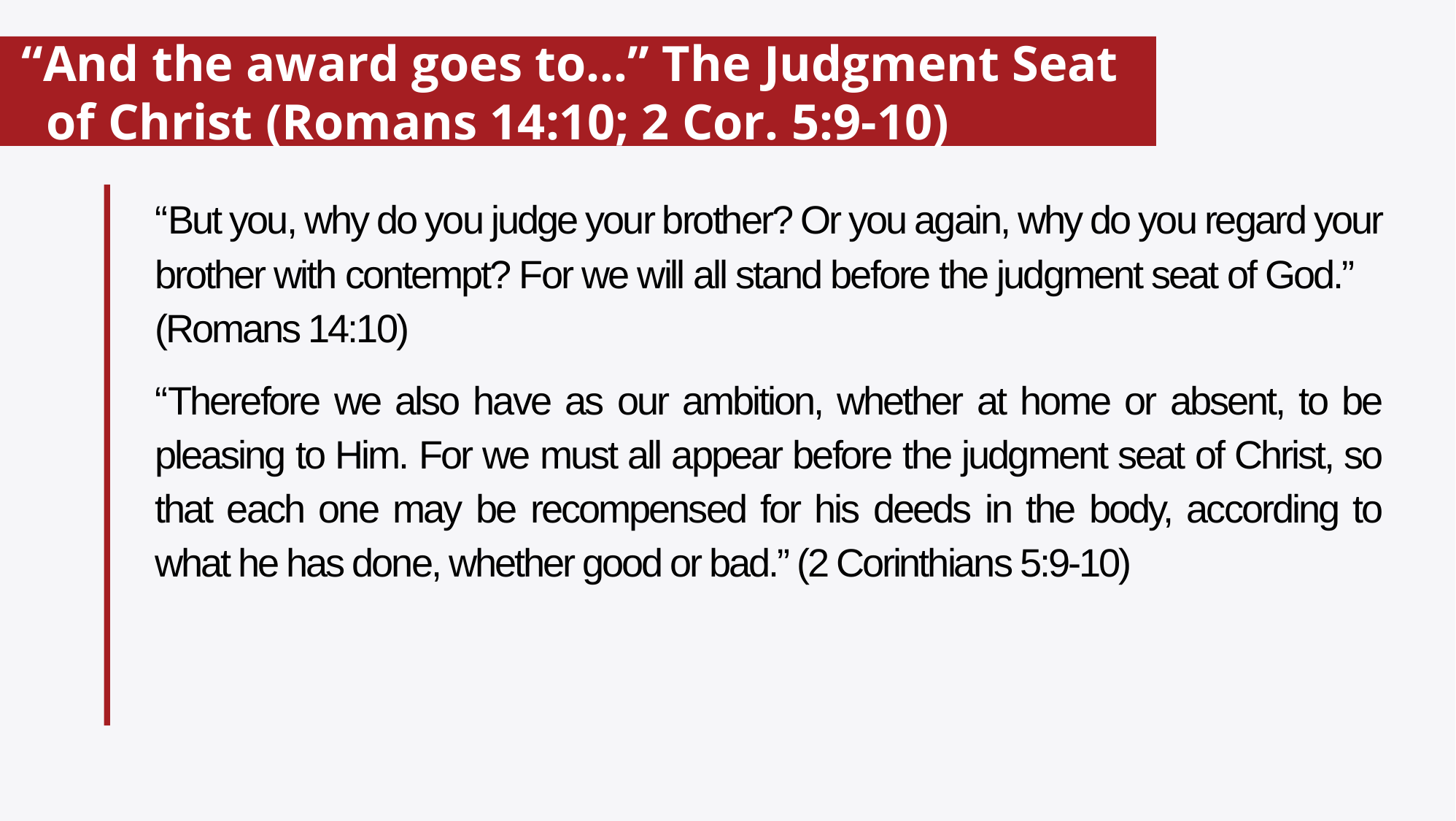

# “And the award goes to…” The Judgment Seat of Christ (Romans 14:10; 2 Cor. 5:9-10)
“But you, why do you judge your brother? Or you again, why do you regard your brother with contempt? For we will all stand before the judgment seat of God.”    (Romans 14:10)
“Therefore we also have as our ambition, whether at home or absent, to be pleasing to Him. For we must all appear before the judgment seat of Christ, so that each one may be recompensed for his deeds in the body, according to what he has done, whether good or bad.” (2 Corinthians 5:9-10)